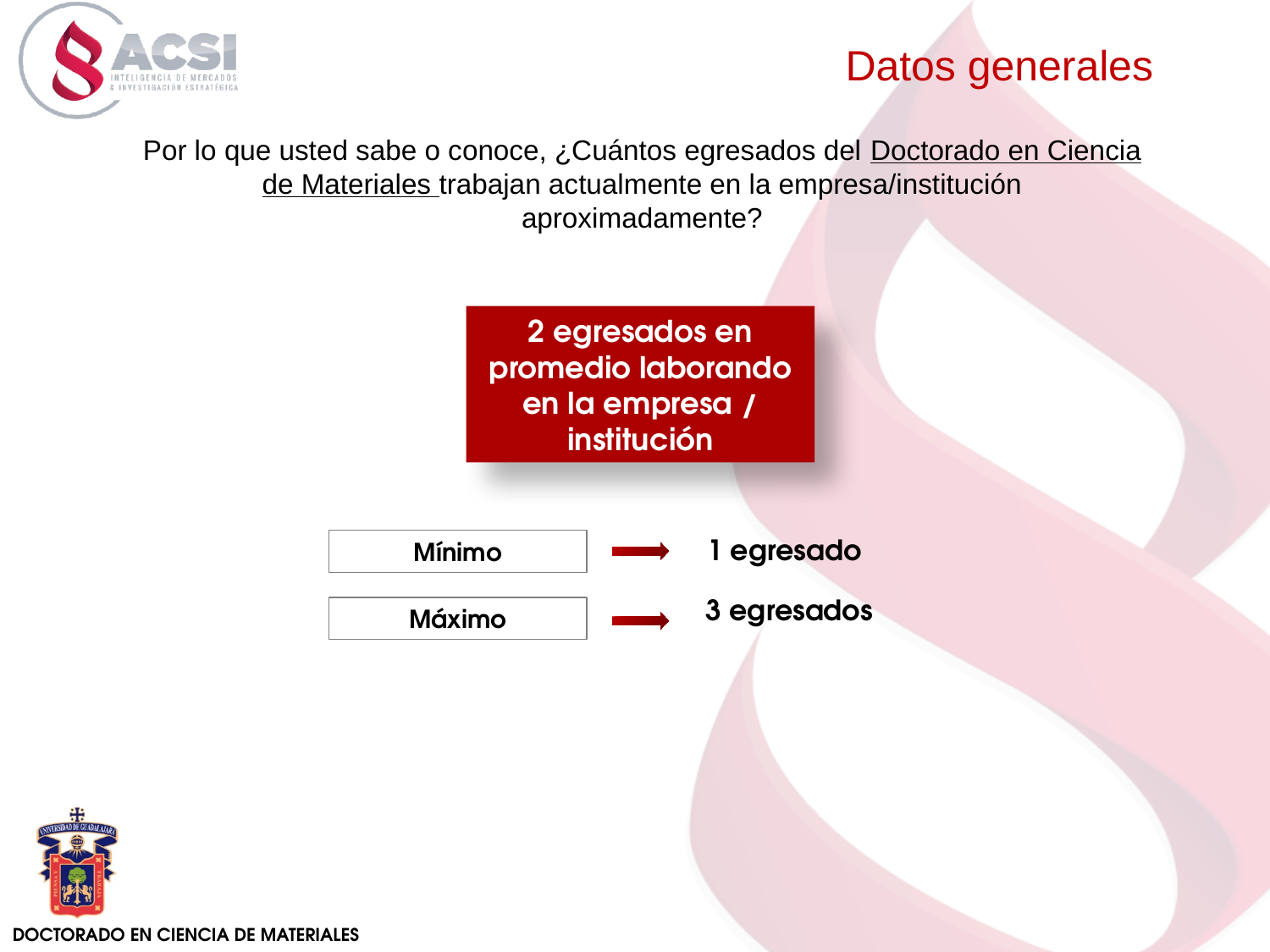

Datos generales
Por lo que usted sabe o conoce, ¿Cuántos egresados del Doctorado en Ciencia de Materiales trabajan actualmente en la empresa/institución aproximadamente?
2 egresados en promedio laborando en la empresa / institución
1 egresado
Mínimo

3 egresados
Máximo